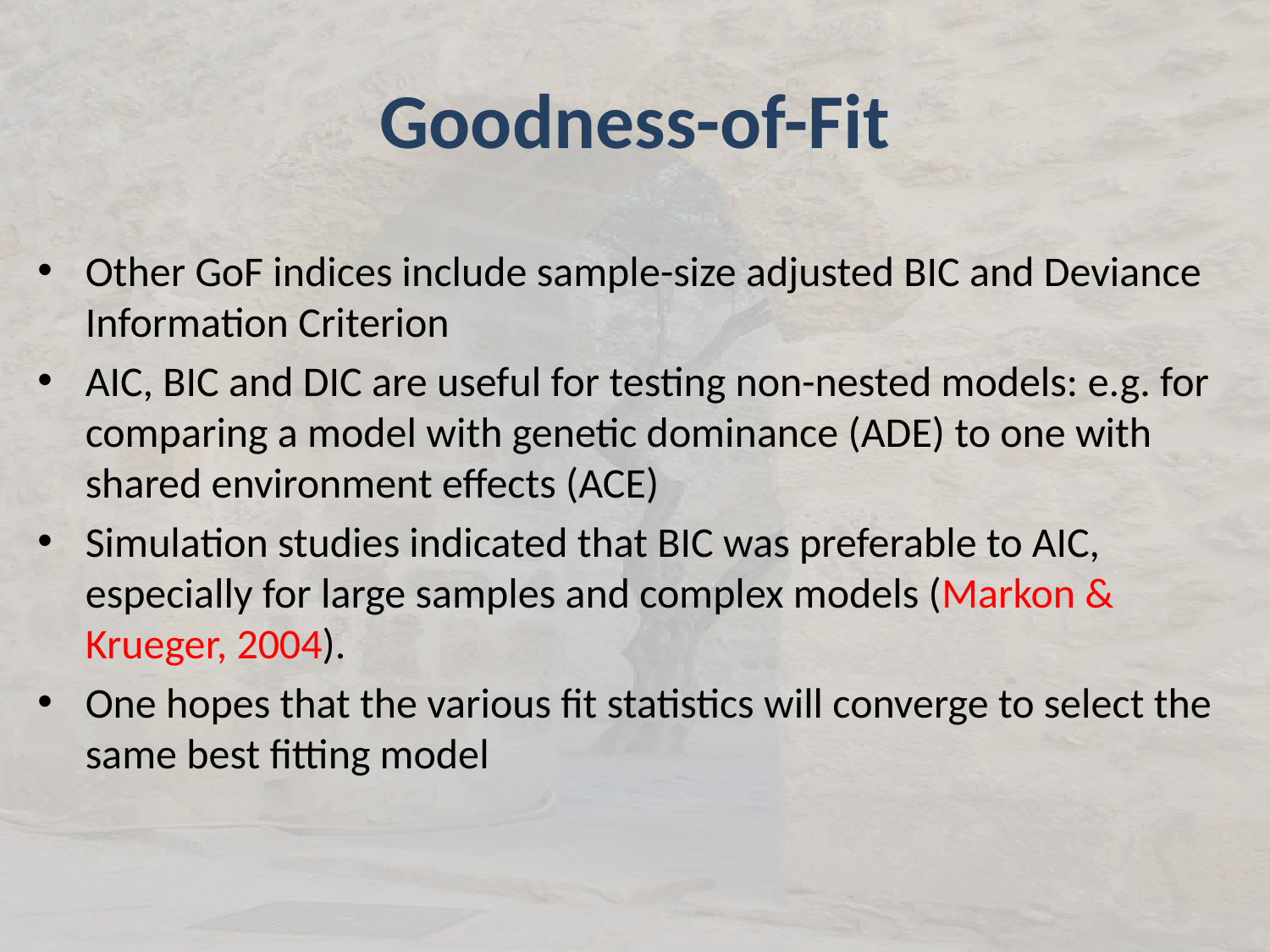

# Goodness-of-Fit
Other GoF indices include sample-size adjusted BIC and Deviance Information Criterion
AIC, BIC and DIC are useful for testing non-nested models: e.g. for comparing a model with genetic dominance (ADE) to one with shared environment effects (ACE)
Simulation studies indicated that BIC was preferable to AIC, especially for large samples and complex models (Markon & Krueger, 2004).
One hopes that the various fit statistics will converge to select the same best fitting model